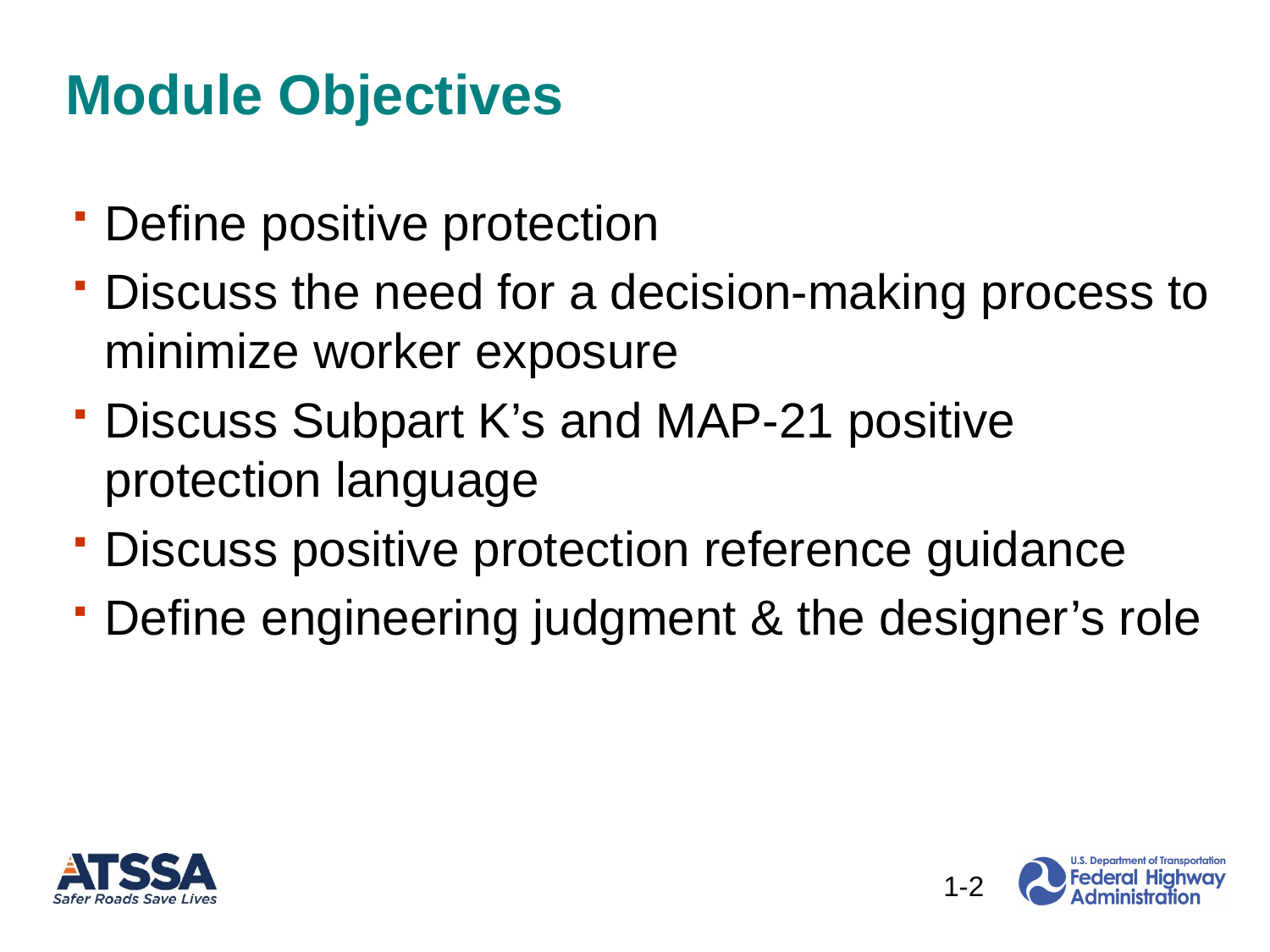

# Module Objectives
Define positive protection
Discuss the need for a decision-making process to minimize worker exposure
Discuss Subpart K’s and MAP-21 positive protection language
Discuss positive protection reference guidance
Define engineering judgment & the designer’s role